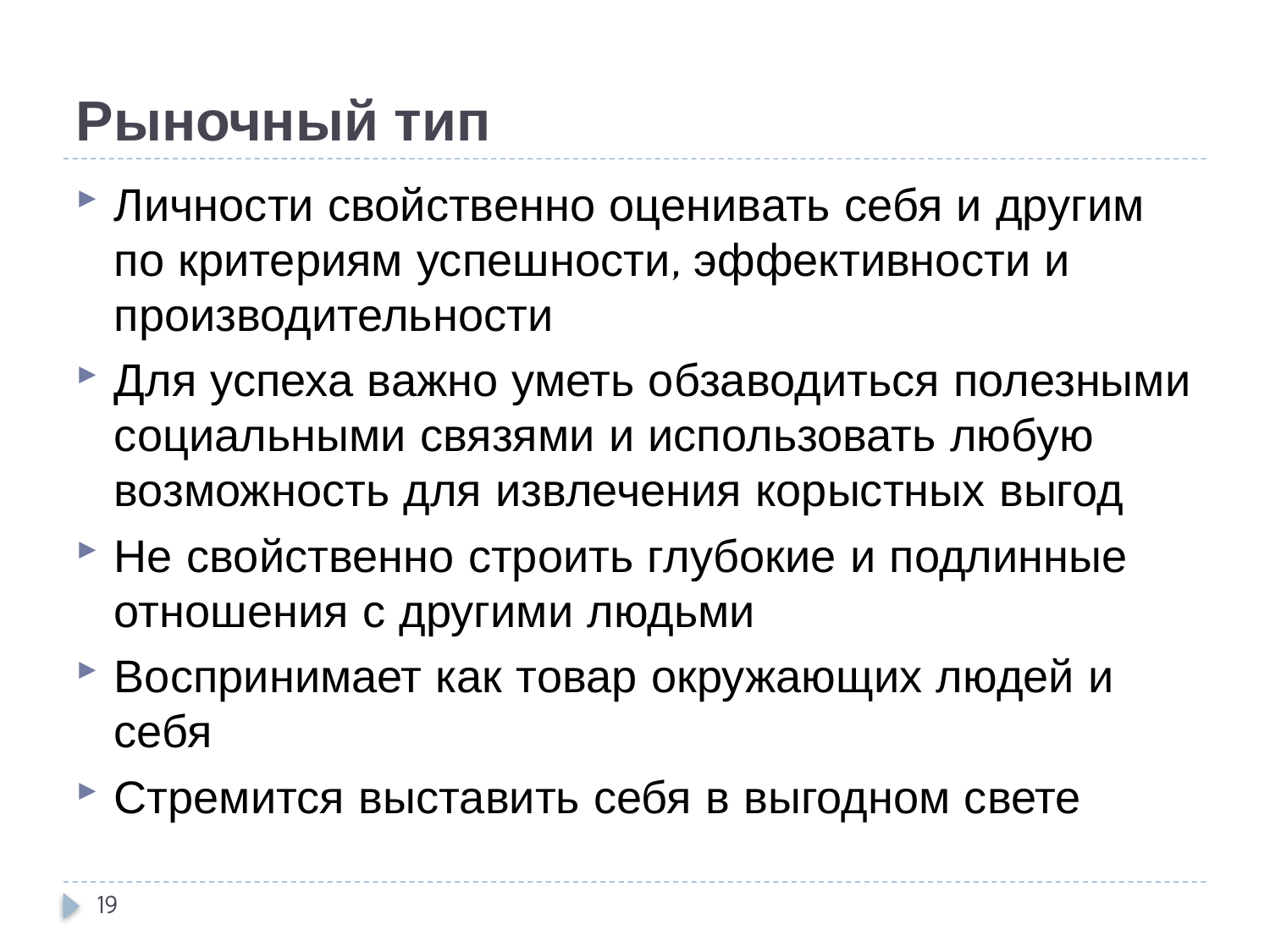

# Рыночный тип
Личности свойственно оценивать себя и другим по критериям успешности, эффективности и производительности
Для успеха важно уметь обзаводиться полезными социальными связями и использовать любую возможность для извлечения корыстных выгод
Не свойственно строить глубокие и подлинные отношения с другими людьми
Воспринимает как товар окружающих людей и себя
Стремится выставить себя в выгодном свете
19